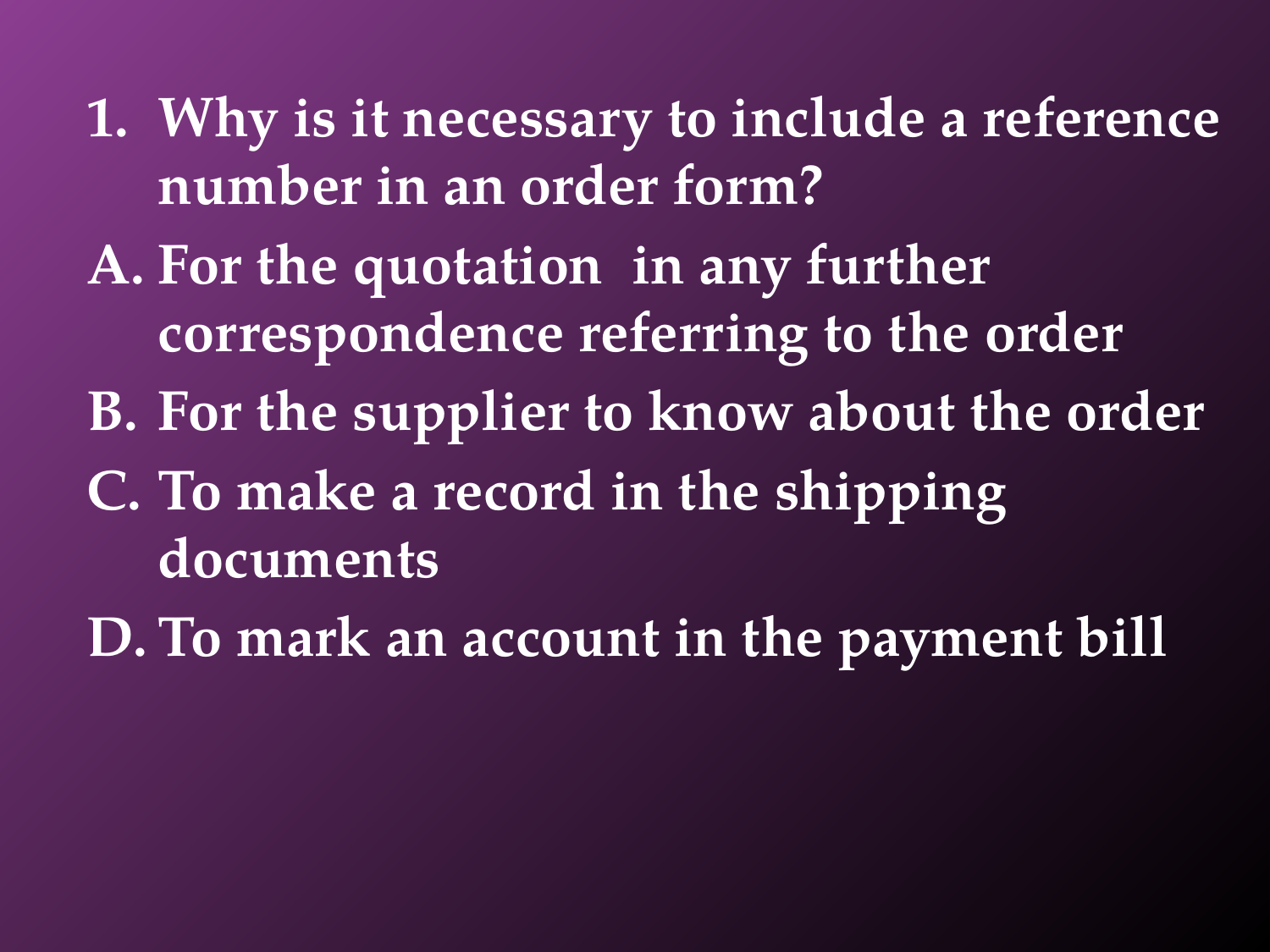

Why is it necessary to include a reference number in an order form?
For the quotation  in any further correspondence referring to the order
For the supplier to know about the order
To make a record in the shipping documents
To mark an account in the payment bill